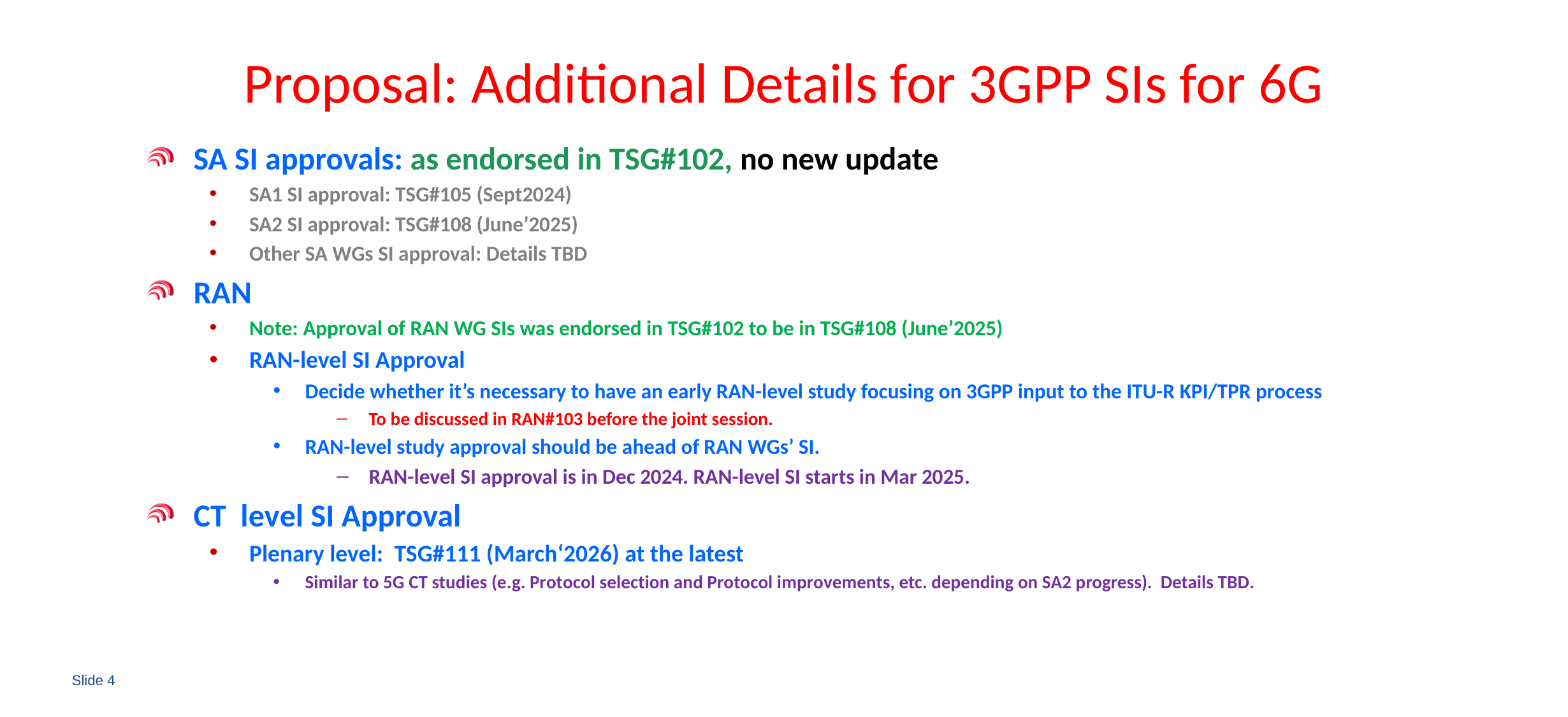

# Proposal: Additional Details for 3GPP SIs for 6G
SA SI approvals: as endorsed in TSG#102, no new update
SA1 SI approval: TSG#105 (Sept2024)
SA2 SI approval: TSG#108 (June’2025)
Other SA WGs SI approval: Details TBD
RAN
Note: Approval of RAN WG SIs was endorsed in TSG#102 to be in TSG#108 (June’2025)
RAN-level SI Approval
Decide whether it’s necessary to have an early RAN-level study focusing on 3GPP input to the ITU-R KPI/TPR process
To be discussed in RAN#103 before the joint session.
RAN-level study approval should be ahead of RAN WGs’ SI.
RAN-level SI approval is in Dec 2024. RAN-level SI starts in Mar 2025.
CT  level SI Approval
Plenary level:  TSG#111 (March‘2026) at the latest
Similar to 5G CT studies (e.g. Protocol selection and Protocol improvements, etc. depending on SA2 progress).  Details TBD.